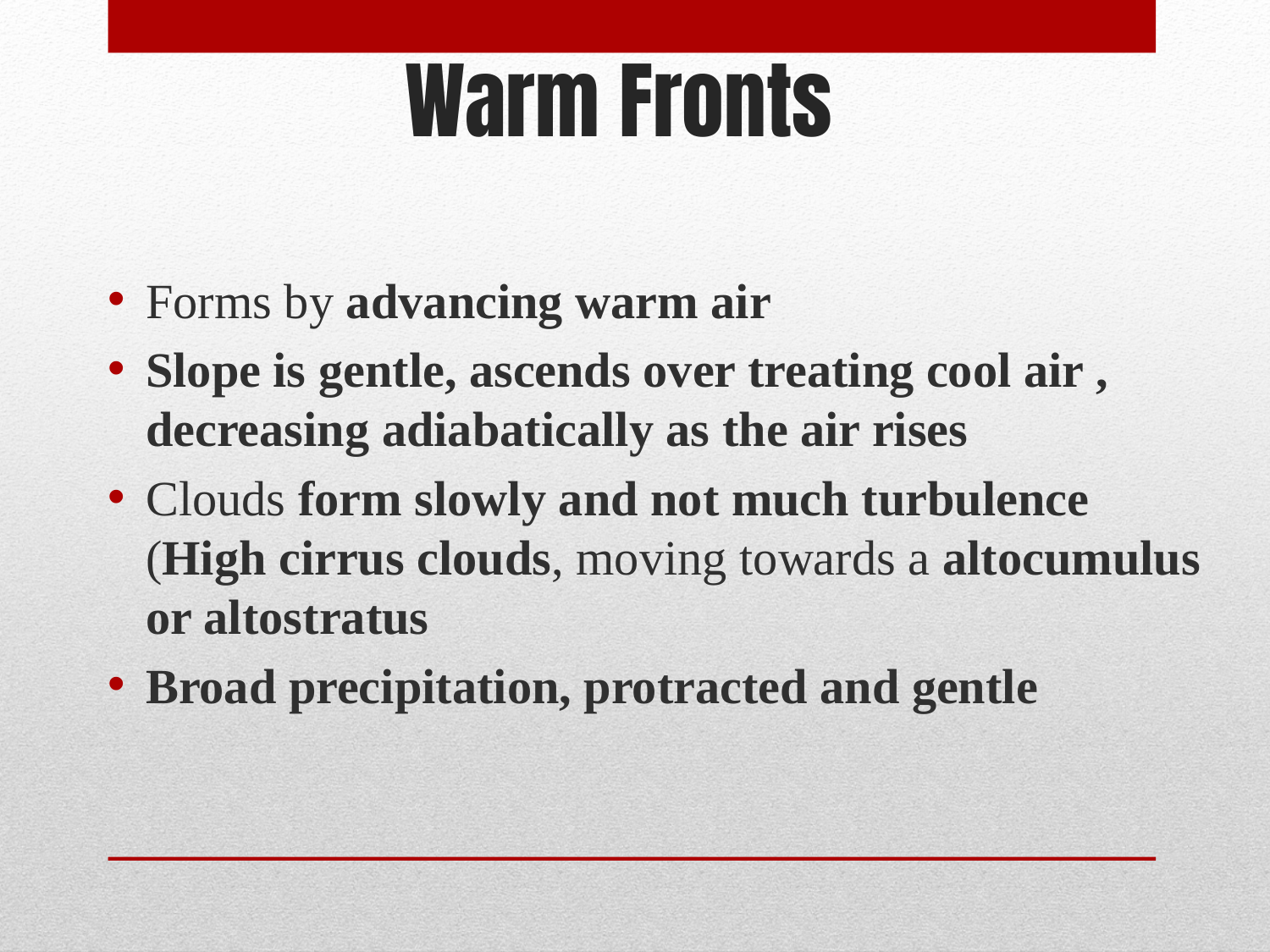

Warm Fronts
Forms by advancing warm air
Slope is gentle, ascends over treating cool air , decreasing adiabatically as the air rises
Clouds form slowly and not much turbulence (High cirrus clouds, moving towards a altocumulus or altostratus
Broad precipitation, protracted and gentle